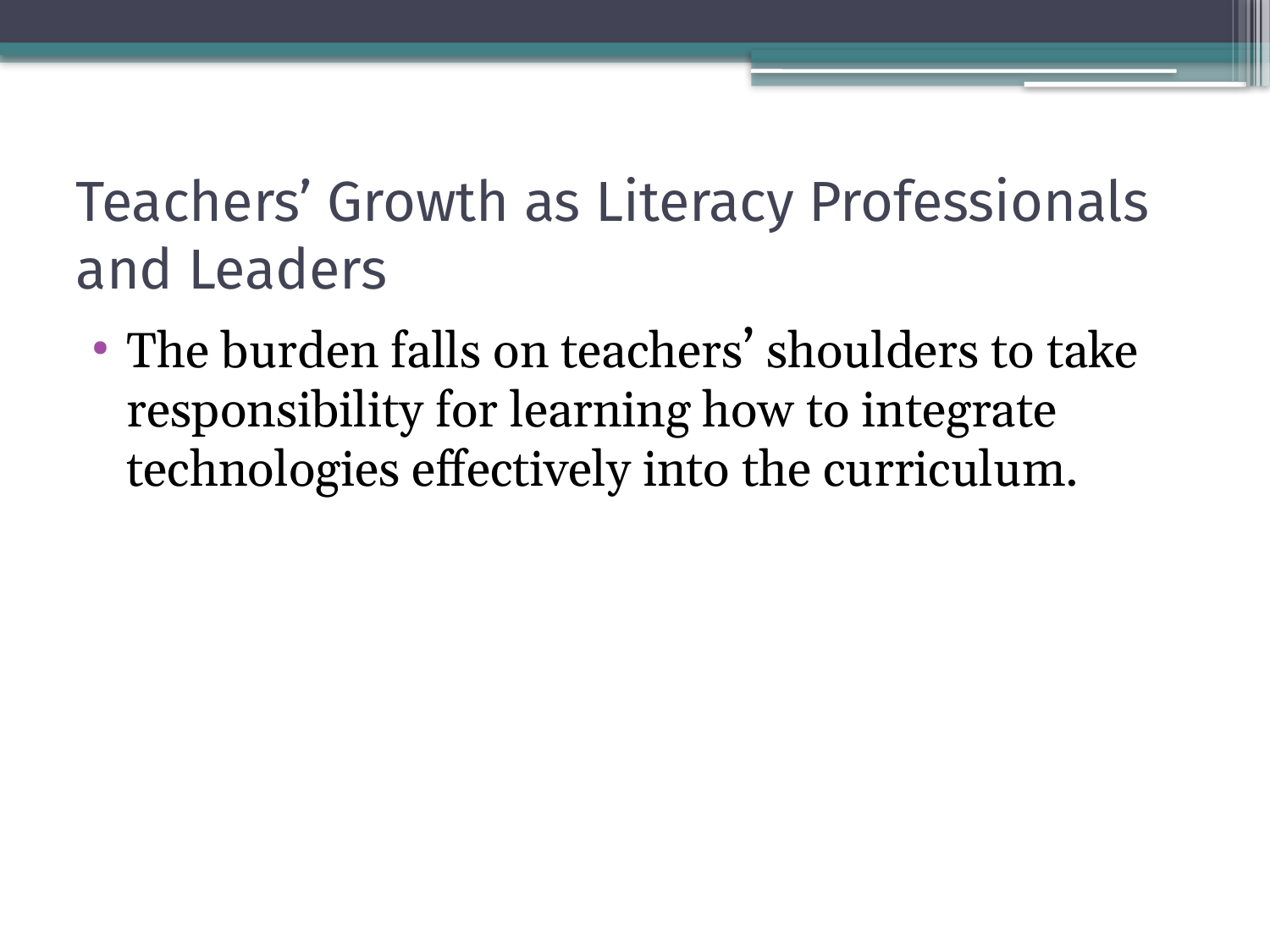

# Teachers’ Growth as Literacy Professionals and Leaders
The burden falls on teachers’ shoulders to take responsibility for learning how to integrate technologies effectively into the curriculum.